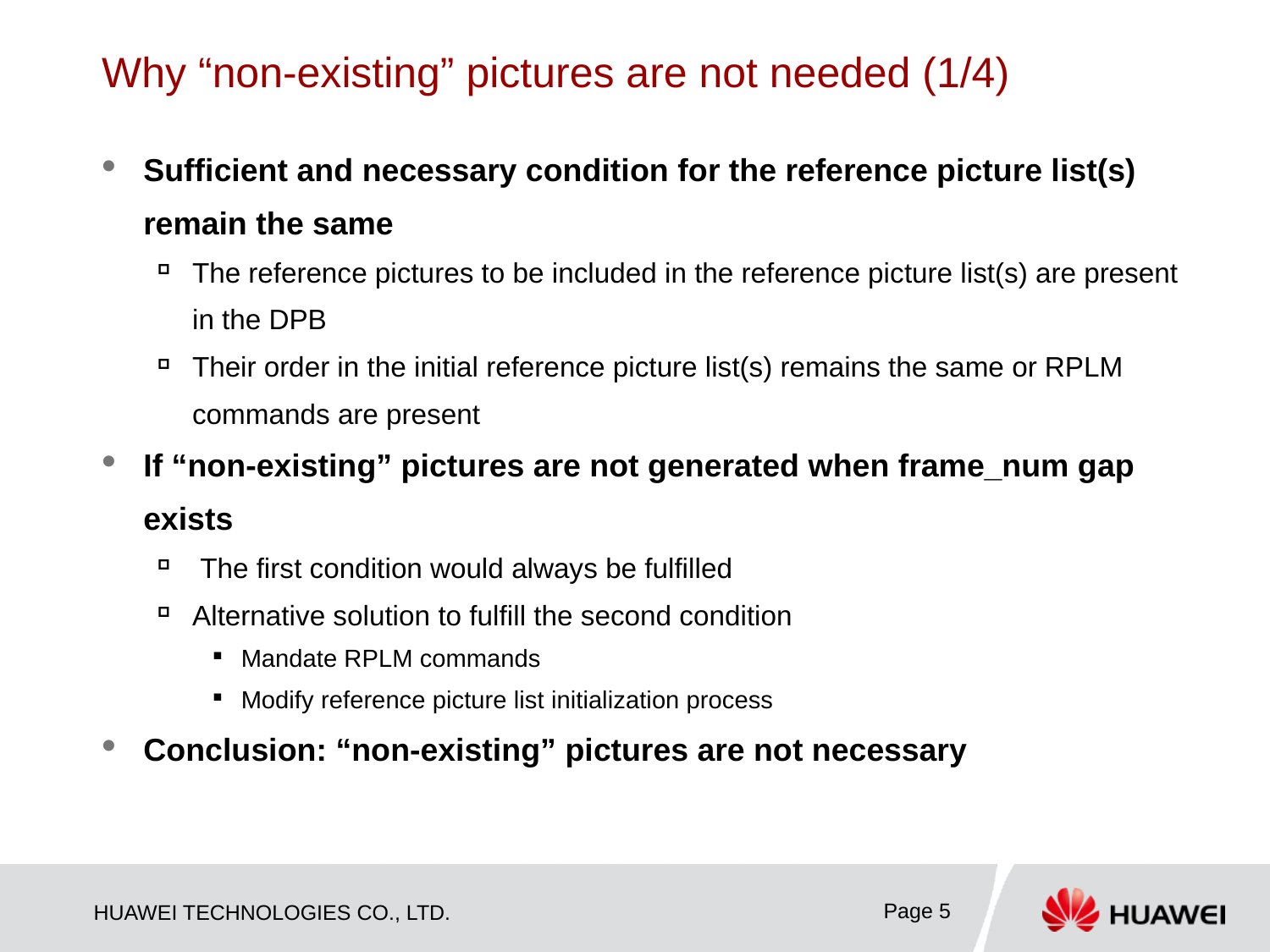

# Why “non-existing” pictures are not needed (1/4)
Sufficient and necessary condition for the reference picture list(s) remain the same
The reference pictures to be included in the reference picture list(s) are present in the DPB
Their order in the initial reference picture list(s) remains the same or RPLM commands are present
If “non-existing” pictures are not generated when frame_num gap exists
 The first condition would always be fulfilled
Alternative solution to fulfill the second condition
Mandate RPLM commands
Modify reference picture list initialization process
Conclusion: “non-existing” pictures are not necessary

Page 5